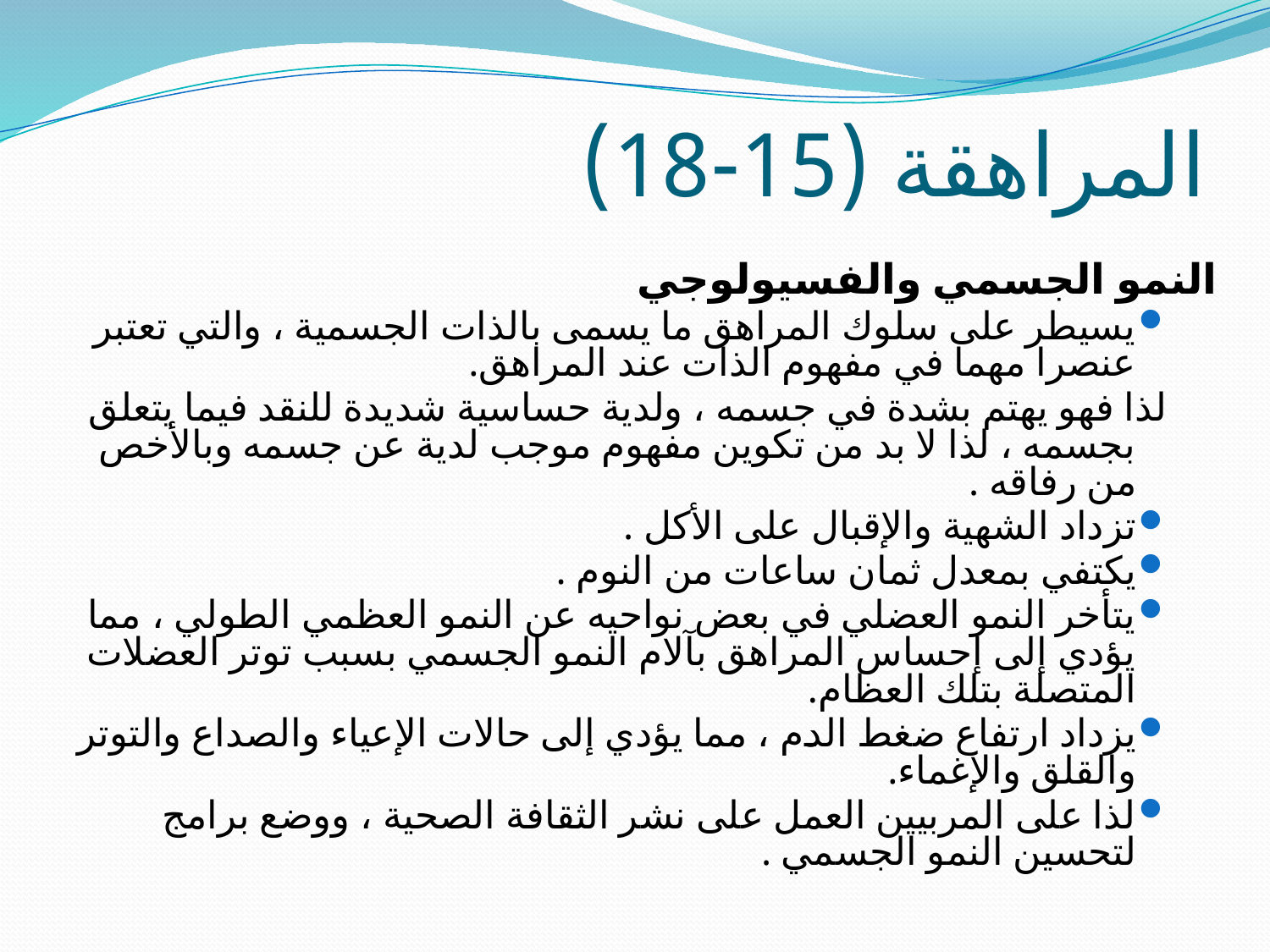

# المراهقة (15-18)
النمو الجسمي والفسيولوجي
يسيطر على سلوك المراهق ما يسمى بالذات الجسمية ، والتي تعتبر عنصرا مهما في مفهوم الذات عند المراهق.
	لذا فهو يهتم بشدة في جسمه ، ولدية حساسية شديدة للنقد فيما يتعلق بجسمه ، لذا لا بد من تكوين مفهوم موجب لدية عن جسمه وبالأخص من رفاقه .
تزداد الشهية والإقبال على الأكل .
يكتفي بمعدل ثمان ساعات من النوم .
يتأخر النمو العضلي في بعض نواحيه عن النمو العظمي الطولي ، مما يؤدي إلى إحساس المراهق بآلام النمو الجسمي بسبب توتر العضلات المتصلة بتلك العظام.
يزداد ارتفاع ضغط الدم ، مما يؤدي إلى حالات الإعياء والصداع والتوتر والقلق والإغماء.
لذا على المربيين العمل على نشر الثقافة الصحية ، ووضع برامج لتحسين النمو الجسمي .